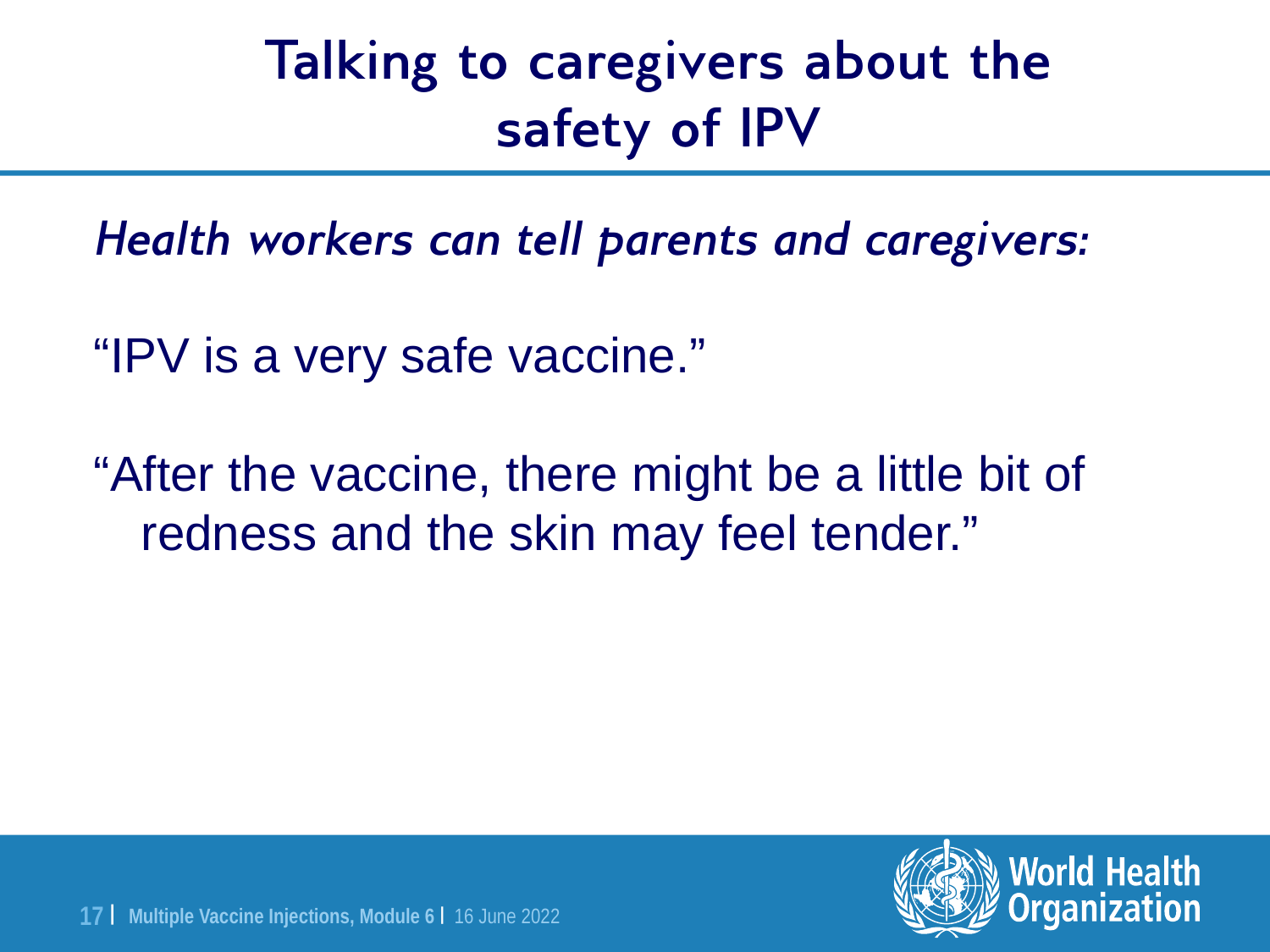

Talking to caregivers about the safety of IPV
Health workers can tell parents and caregivers:

“IPV is a very safe vaccine.”

“After the vaccine, there might be a little bit of redness and the skin may feel tender.”